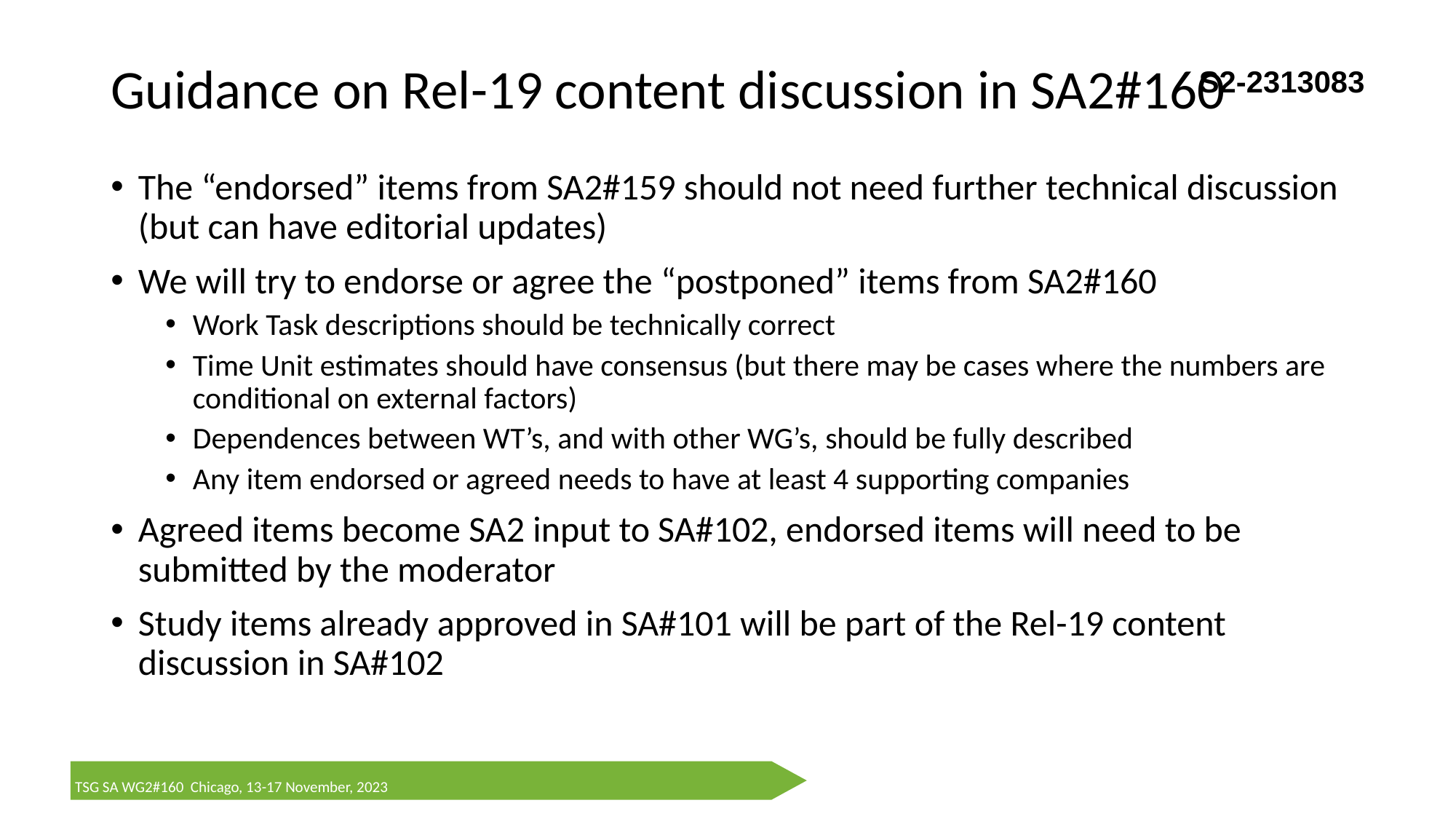

# Guidance on Rel-19 content discussion in SA2#160
The “endorsed” items from SA2#159 should not need further technical discussion (but can have editorial updates)
We will try to endorse or agree the “postponed” items from SA2#160
Work Task descriptions should be technically correct
Time Unit estimates should have consensus (but there may be cases where the numbers are conditional on external factors)
Dependences between WT’s, and with other WG’s, should be fully described
Any item endorsed or agreed needs to have at least 4 supporting companies
Agreed items become SA2 input to SA#102, endorsed items will need to be submitted by the moderator
Study items already approved in SA#101 will be part of the Rel-19 content discussion in SA#102